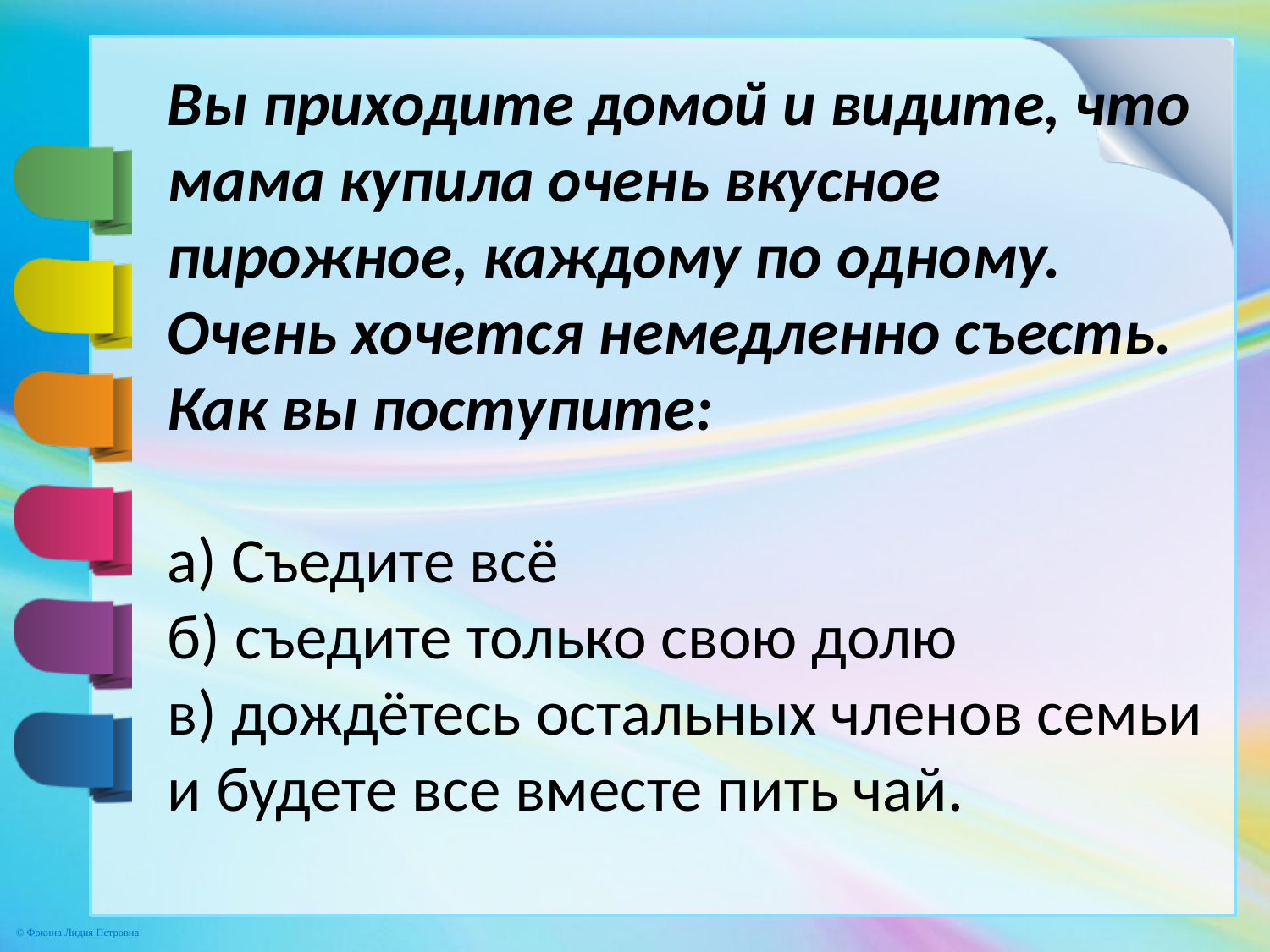

Вы приходите домой и видите, что мама купила очень вкусное пирожное, каждому по одному. Очень хочется немедленно съесть. Как вы поступите:

а) Съедите всё
б) съедите только свою долю
в) дождётесь остальных членов семьи и будете все вместе пить чай.